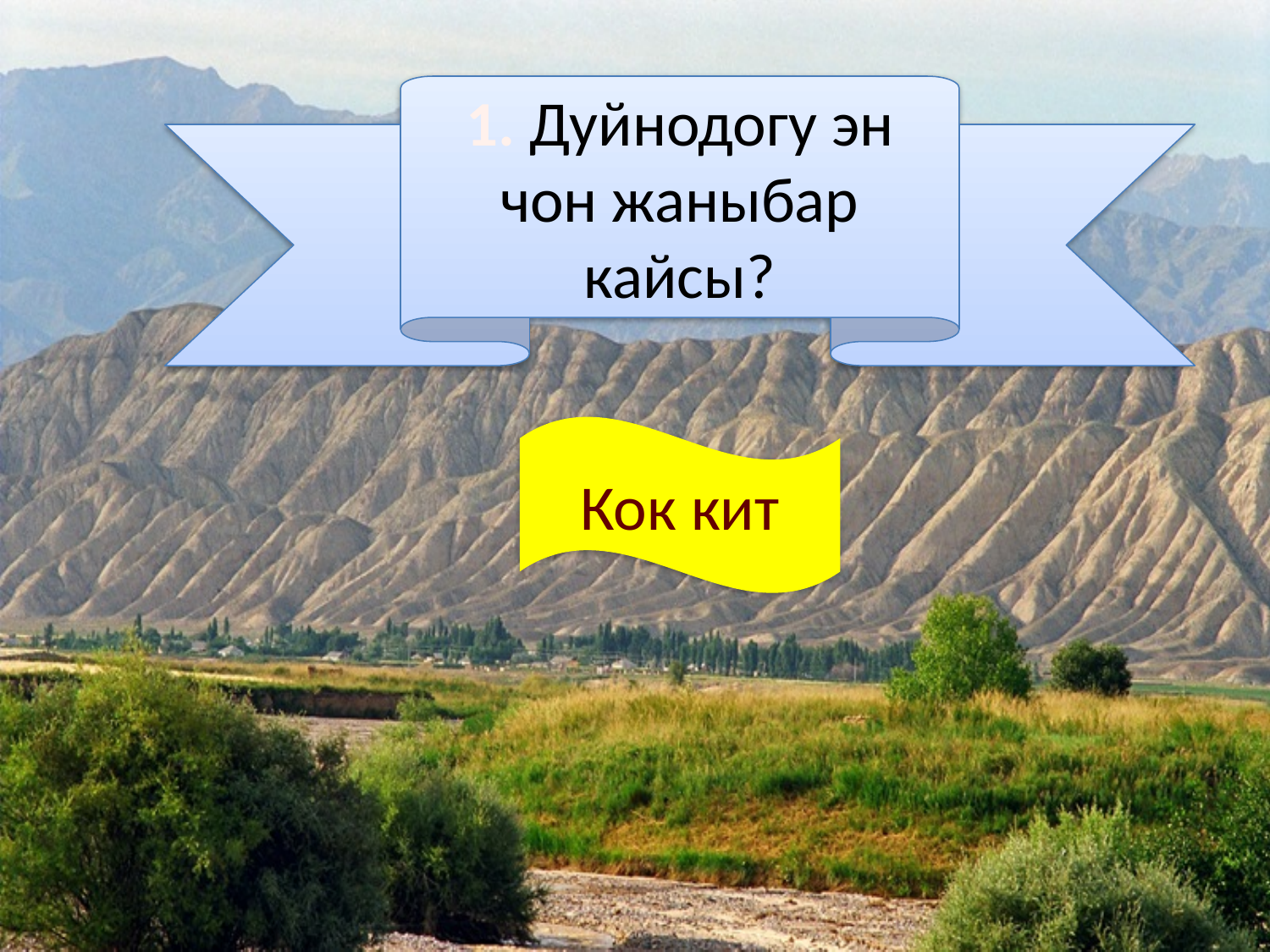

1. Дуйнодогу эн чон жаныбар кайсы?
Кок кит